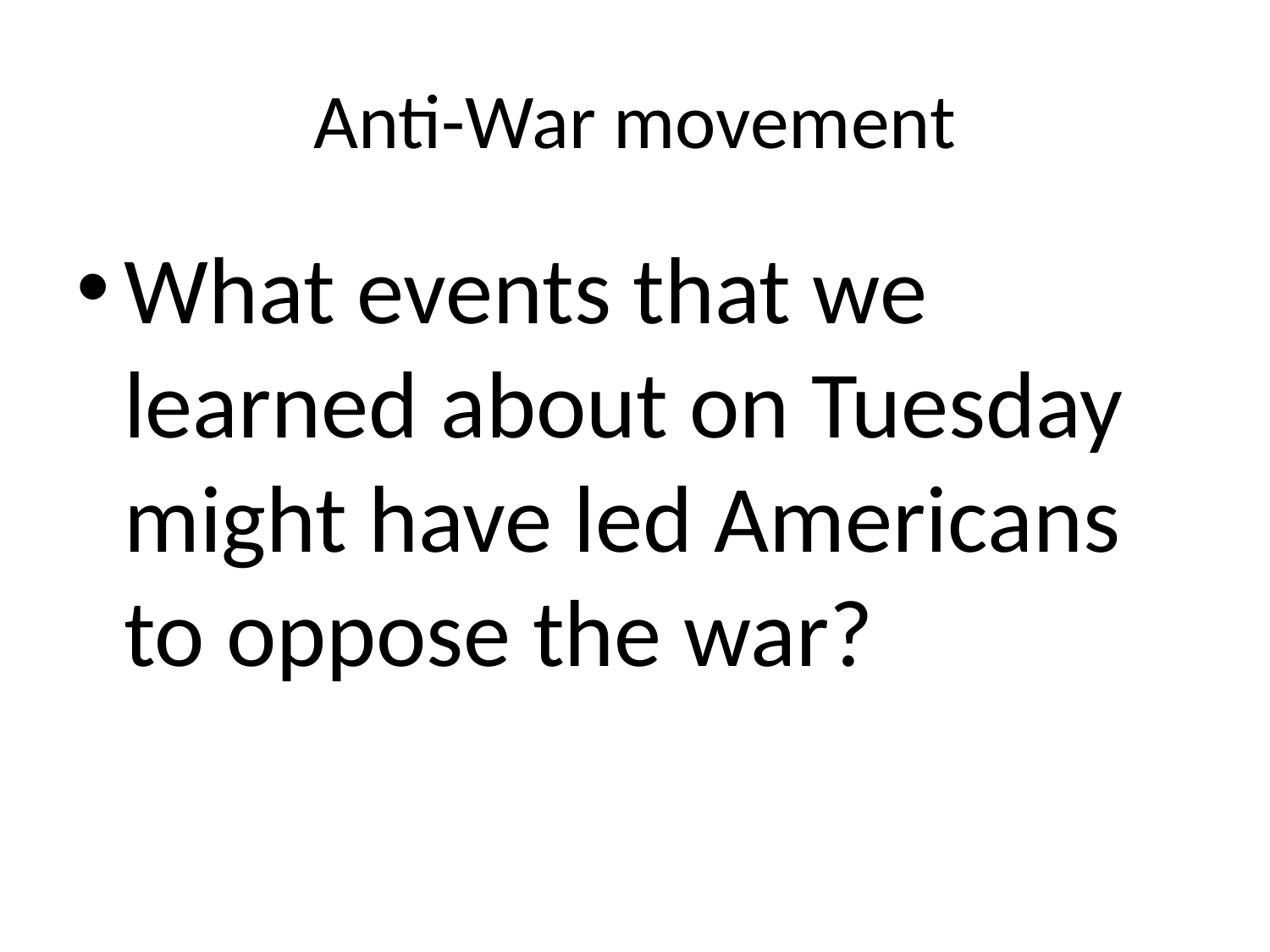

# Anti-War movement
What events that we learned about on Tuesday might have led Americans to oppose the war?